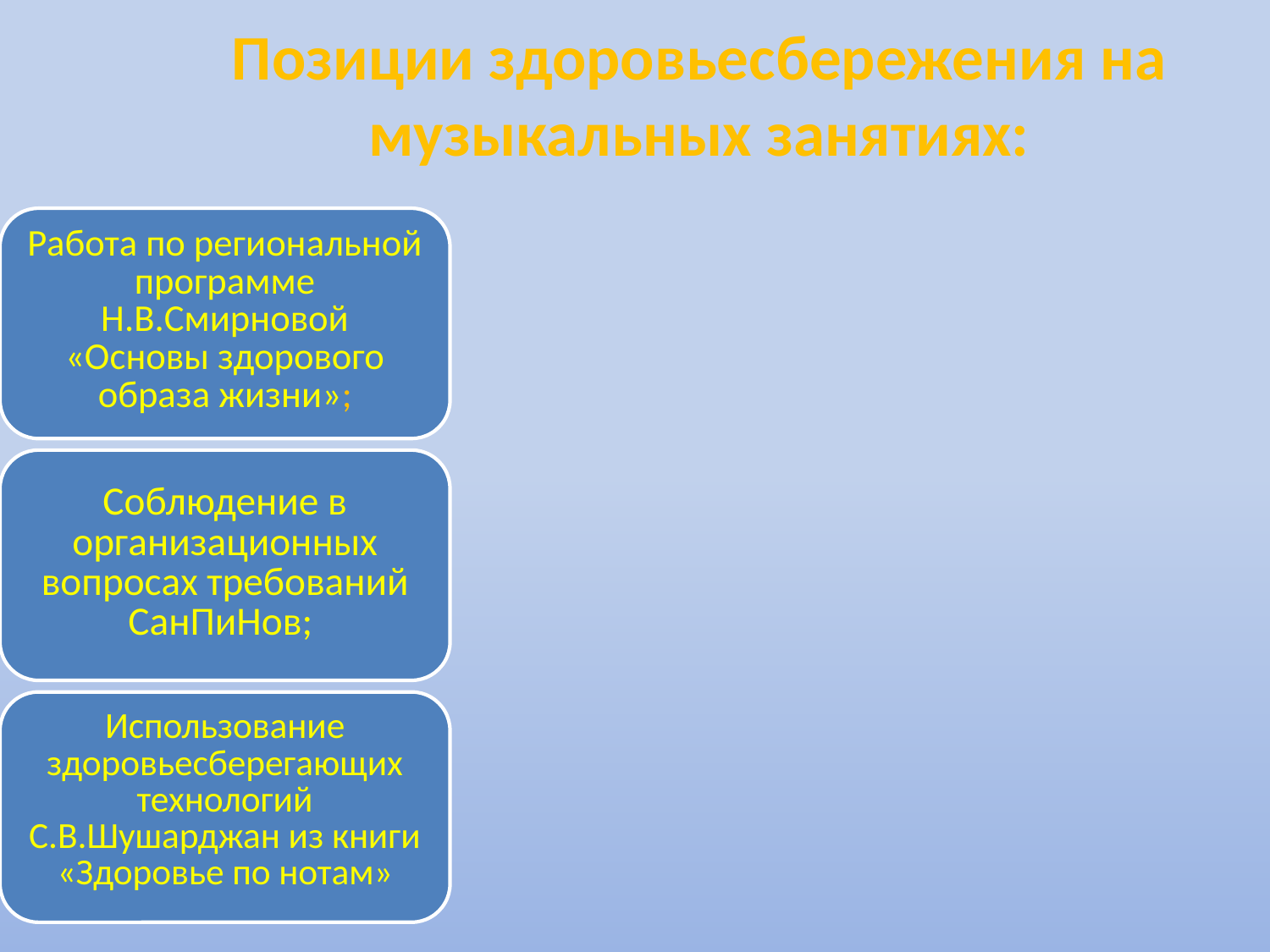

Позиции здоровьесбережения на музыкальных занятиях:
Соблюдение в организационных вопросах требований СанПиНов;
Использование здоровьесберегающих технологий С.В.Шушарджан из книги «Здоровье по нотам»
Работа по региональной программе Н.В.Смирновой «Основы здорового образа жизни»;